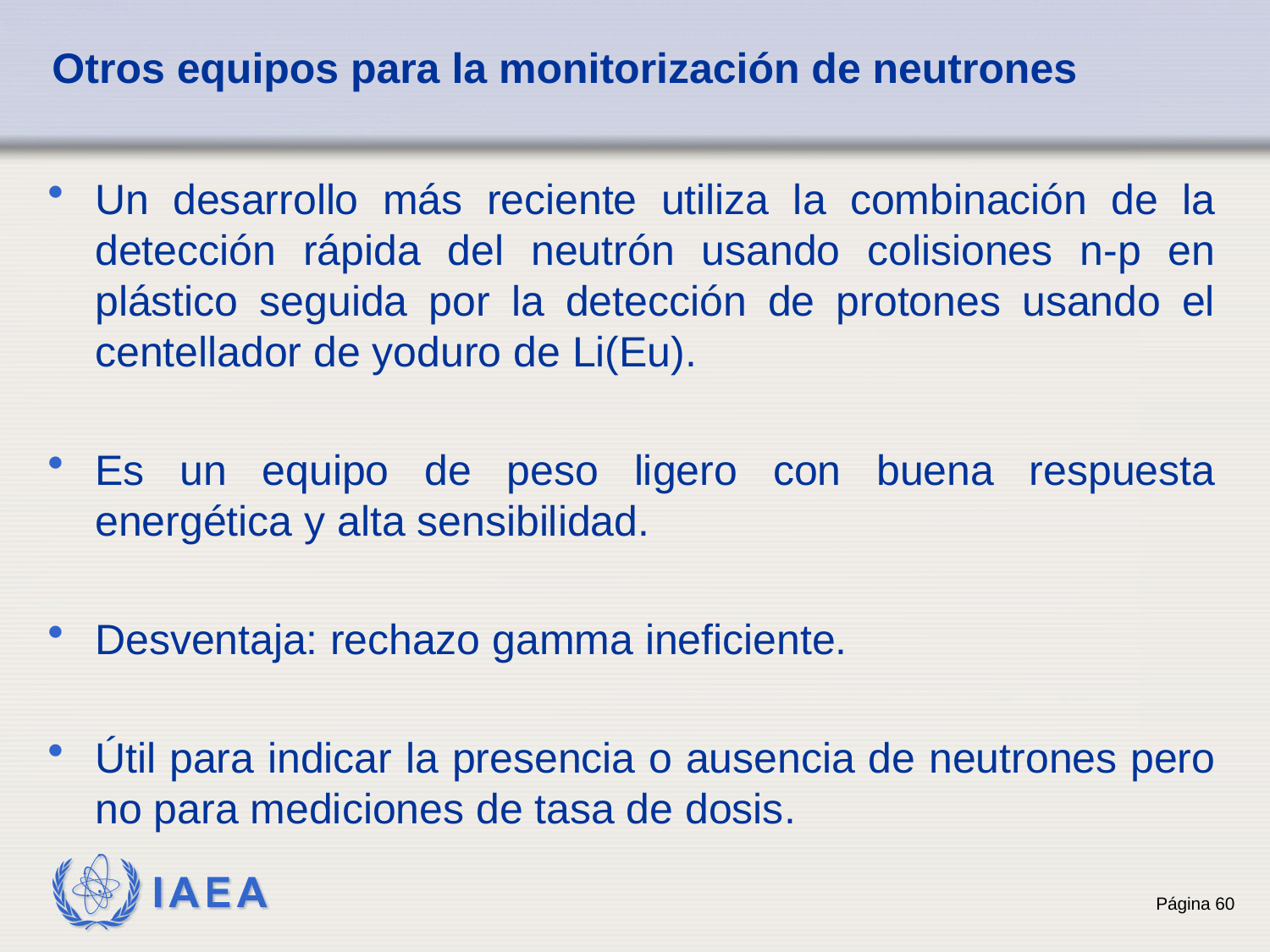

# Otros equipos para la monitorización de neutrones
Un desarrollo más reciente utiliza la combinación de la detección rápida del neutrón usando colisiones n-p en plástico seguida por la detección de protones usando el centellador de yoduro de Li(Eu).

Es un equipo de peso ligero con buena respuesta energética y alta sensibilidad.

Desventaja: rechazo gamma ineficiente.

Útil para indicar la presencia o ausencia de neutrones pero no para mediciones de tasa de dosis.
60